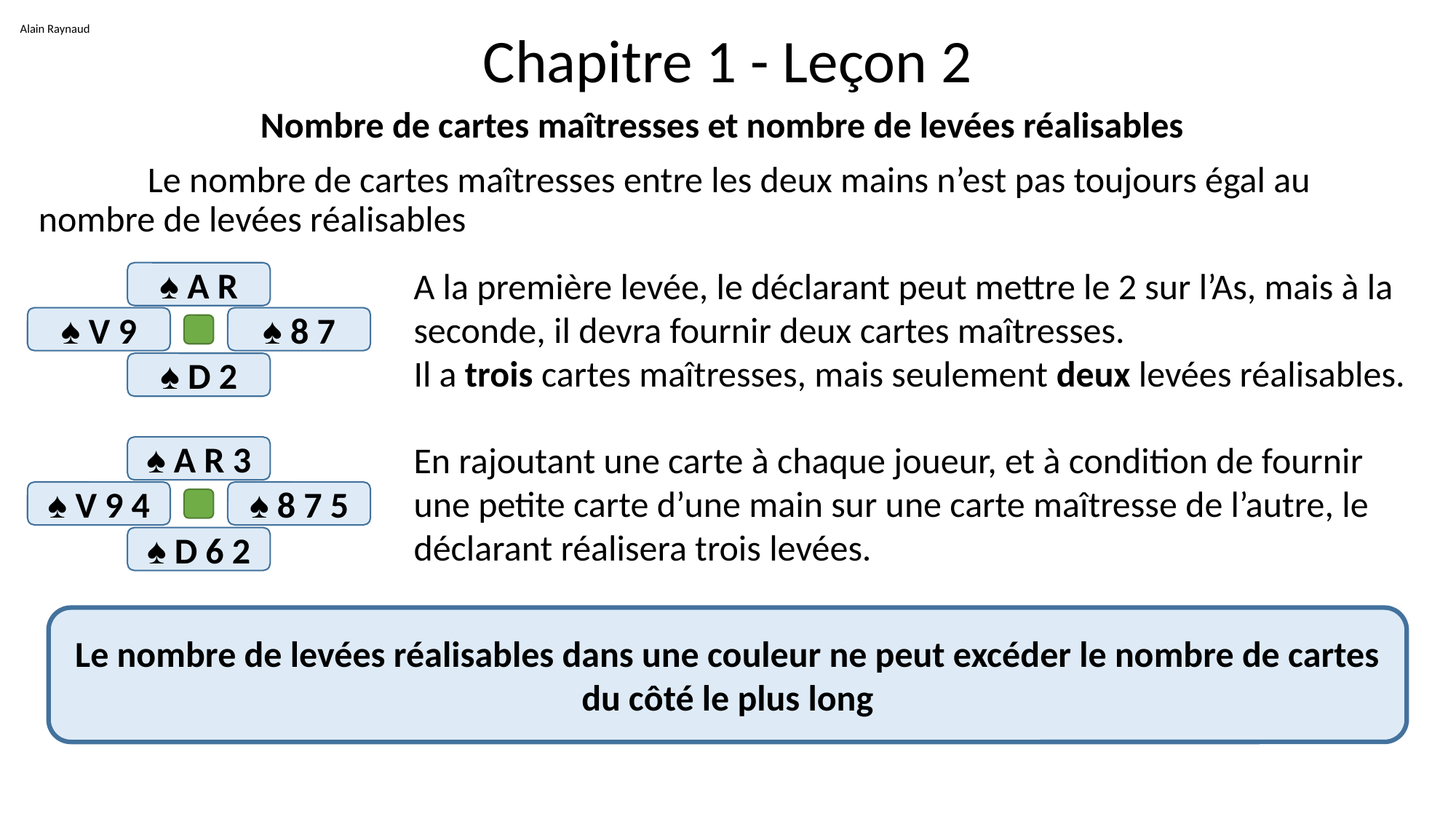

Alain Raynaud
# Chapitre 1 - Leçon 2
Nombre de cartes maîtresses et nombre de levées réalisables
	Le nombre de cartes maîtresses entre les deux mains n’est pas toujours égal au nombre de levées réalisables

A la première levée, le déclarant peut mettre le 2 sur l’As, mais à la seconde, il devra fournir deux cartes maîtresses.
Il a trois cartes maîtresses, mais seulement deux levées réalisables.
♠ A R
♠ V 9
♠ 8 7

♠ D 2
En rajoutant une carte à chaque joueur, et à condition de fournir une petite carte d’une main sur une carte maîtresse de l’autre, le déclarant réalisera trois levées.
♠ A R 3
♠ V 9 4
♠ 8 7 5

♠ D 6 2
Le nombre de levées réalisables dans une couleur ne peut excéder le nombre de cartes du côté le plus long